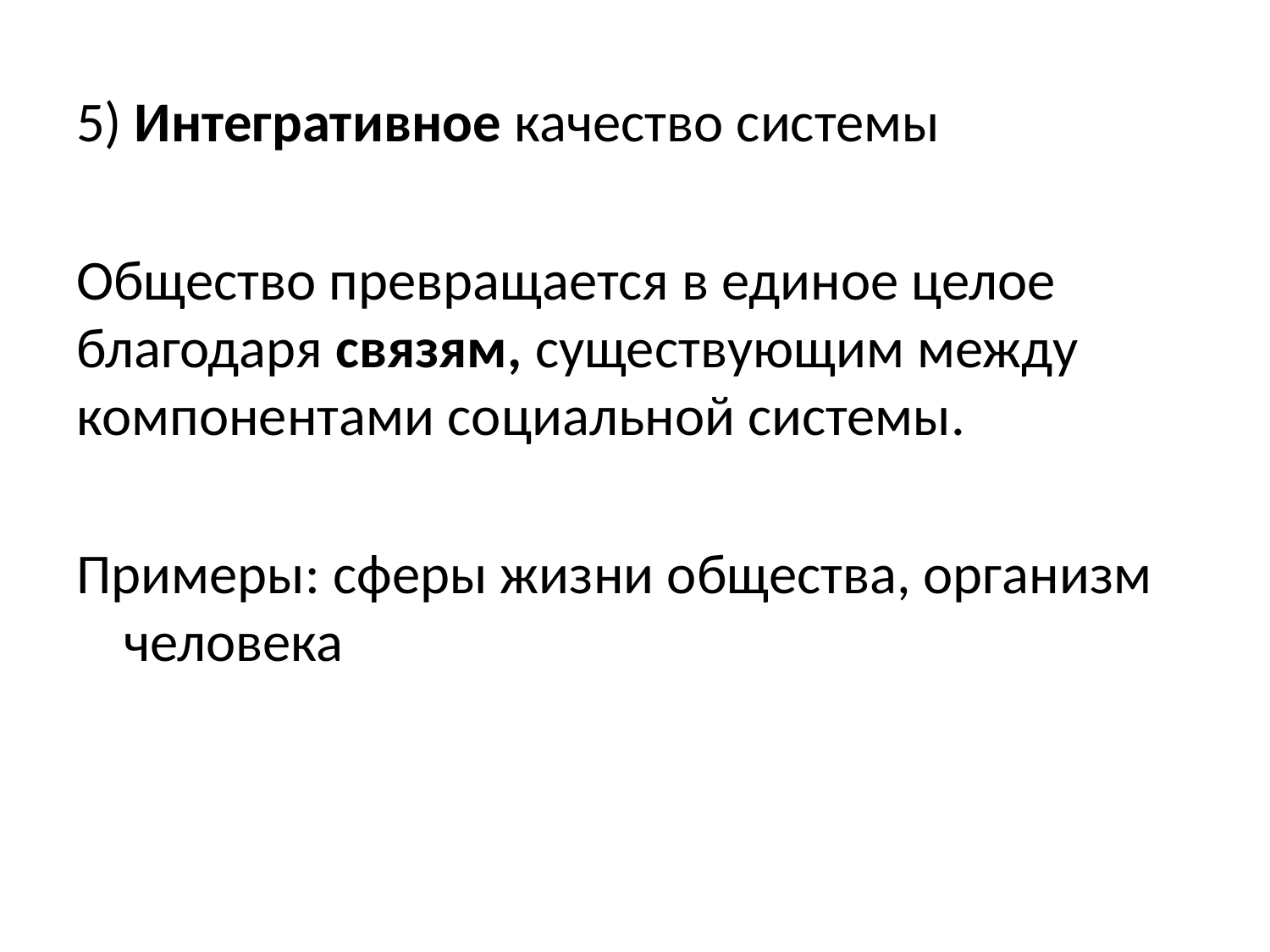

5) Интегративное качество системы

Общество превращается в единое целое благодаря связям, существующим между компонентами социальной системы.

Примеры: сферы жизни общества, организм человека